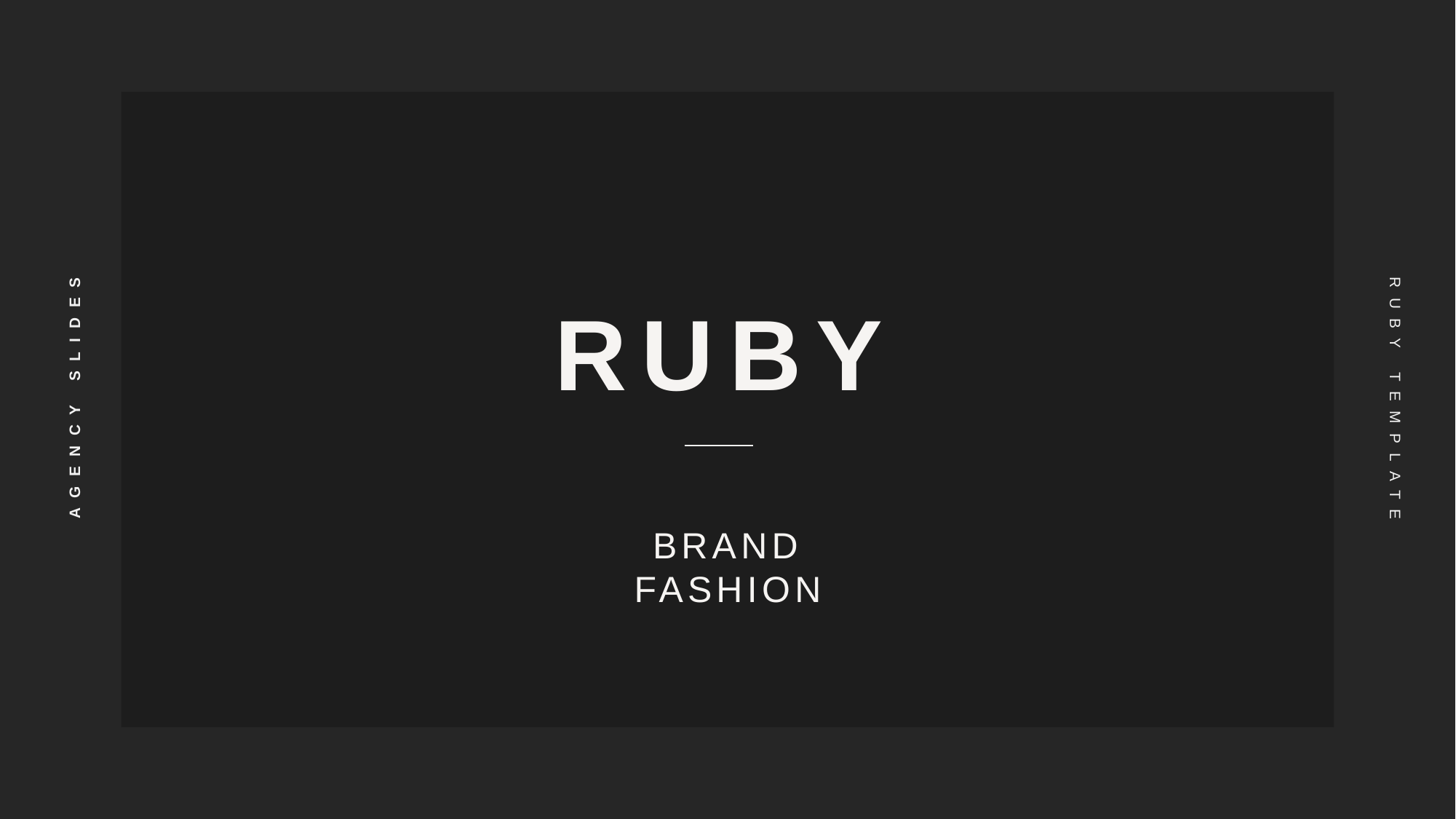

RUBY
RUBY TEMPLATE
AGENCY SLIDES
BRAND FASHION